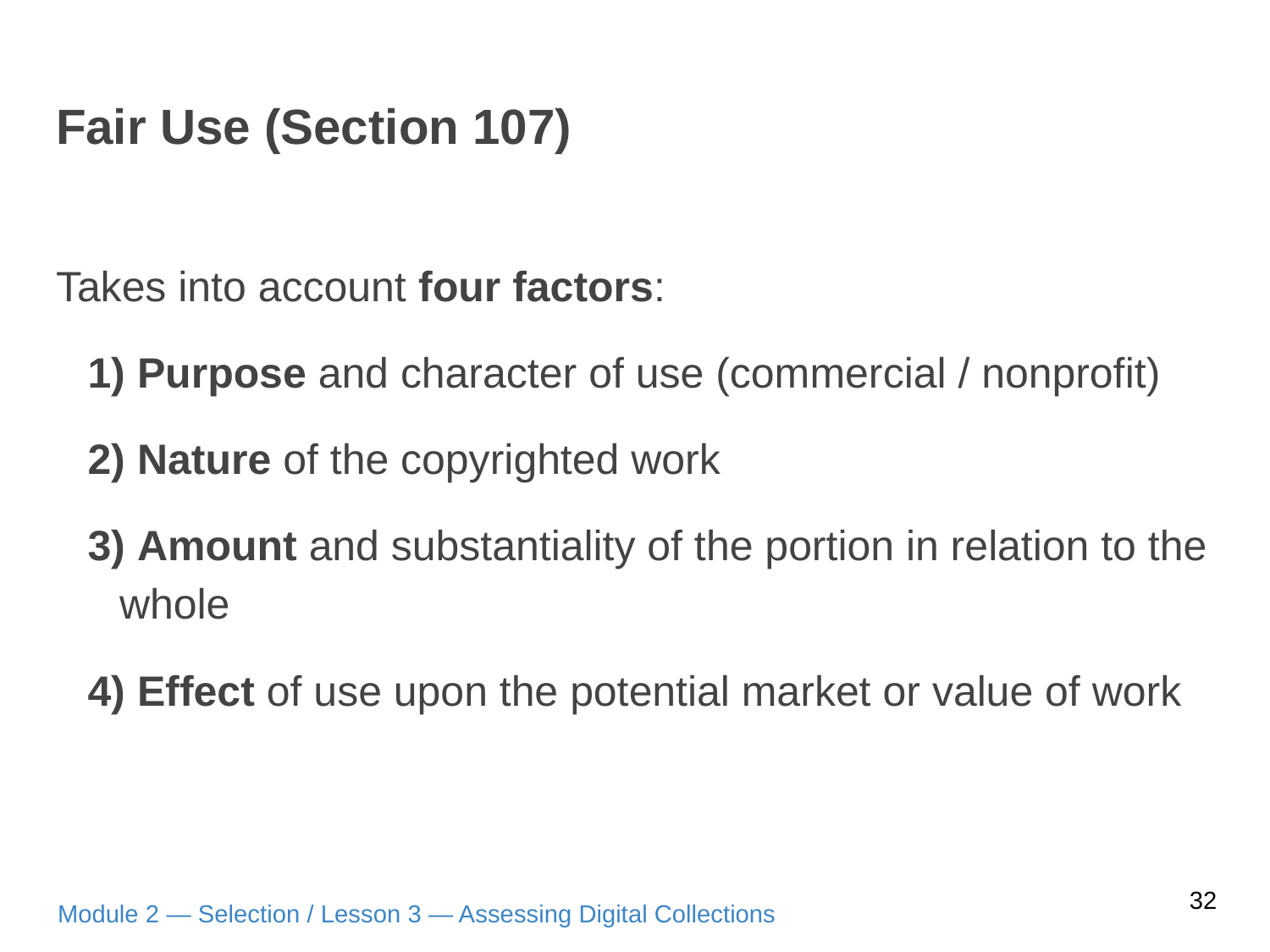

# Fair Use (Section 107)
Takes into account four factors:
 Purpose and character of use (commercial / nonprofit)
 Nature of the copyrighted work
 Amount and substantiality of the portion in relation to the whole
 Effect of use upon the potential market or value of work
32
Module 2 — Selection / Lesson 3 — Assessing Digital Collections